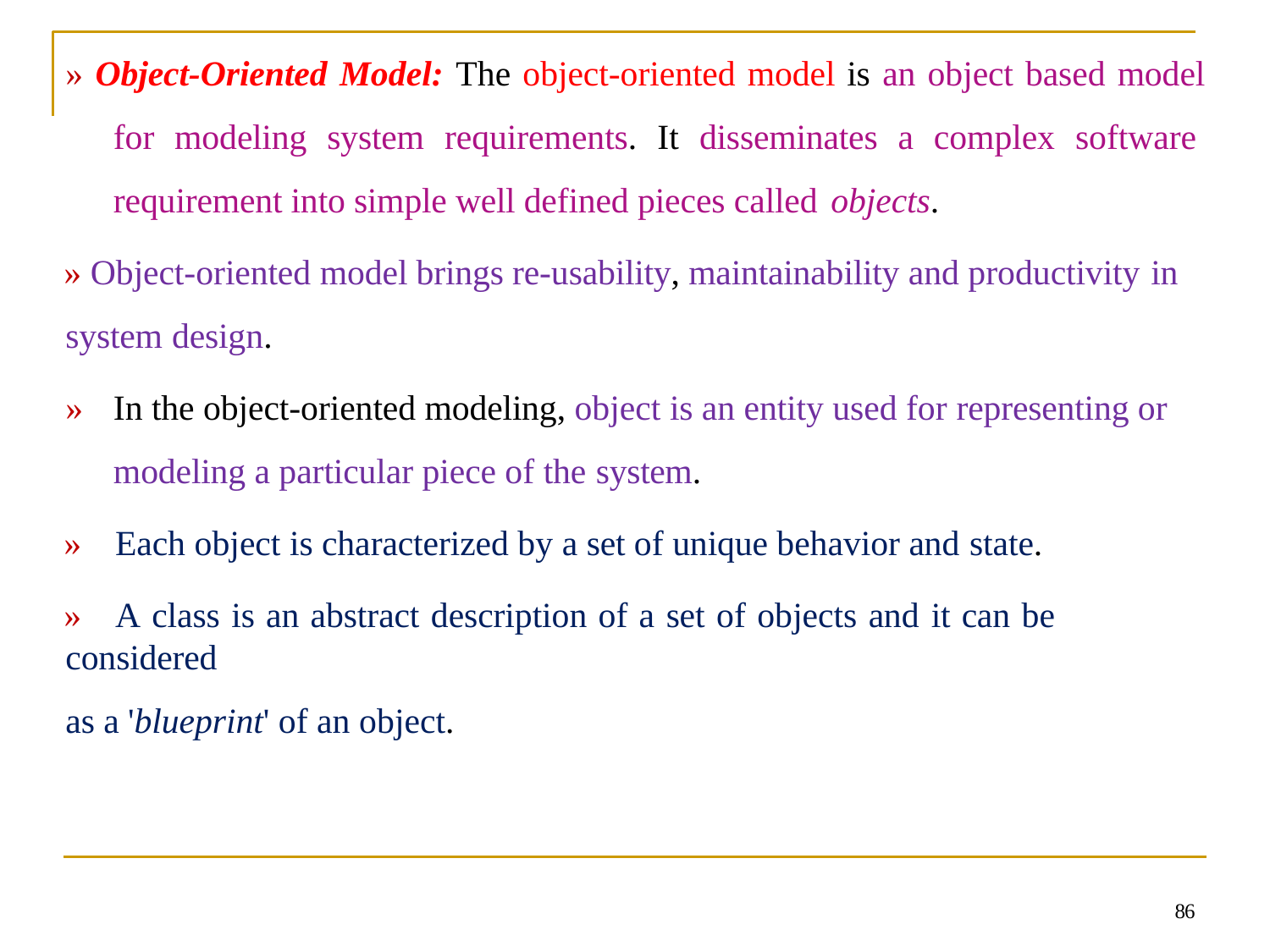

» Object-Oriented Model: The object-oriented model is an object based model  for modeling system requirements. It disseminates a complex software  requirement into simple well defined pieces called objects.
» Object-oriented model brings re-usability, maintainability and productivity in
system design.
»	In the object-oriented modeling, object is an entity used for representing or  modeling a particular piece of the system.
»	Each object is characterized by a set of unique behavior and state.
»	A class is an abstract description of a set of objects and it can be considered
as a 'blueprint' of an object.
86